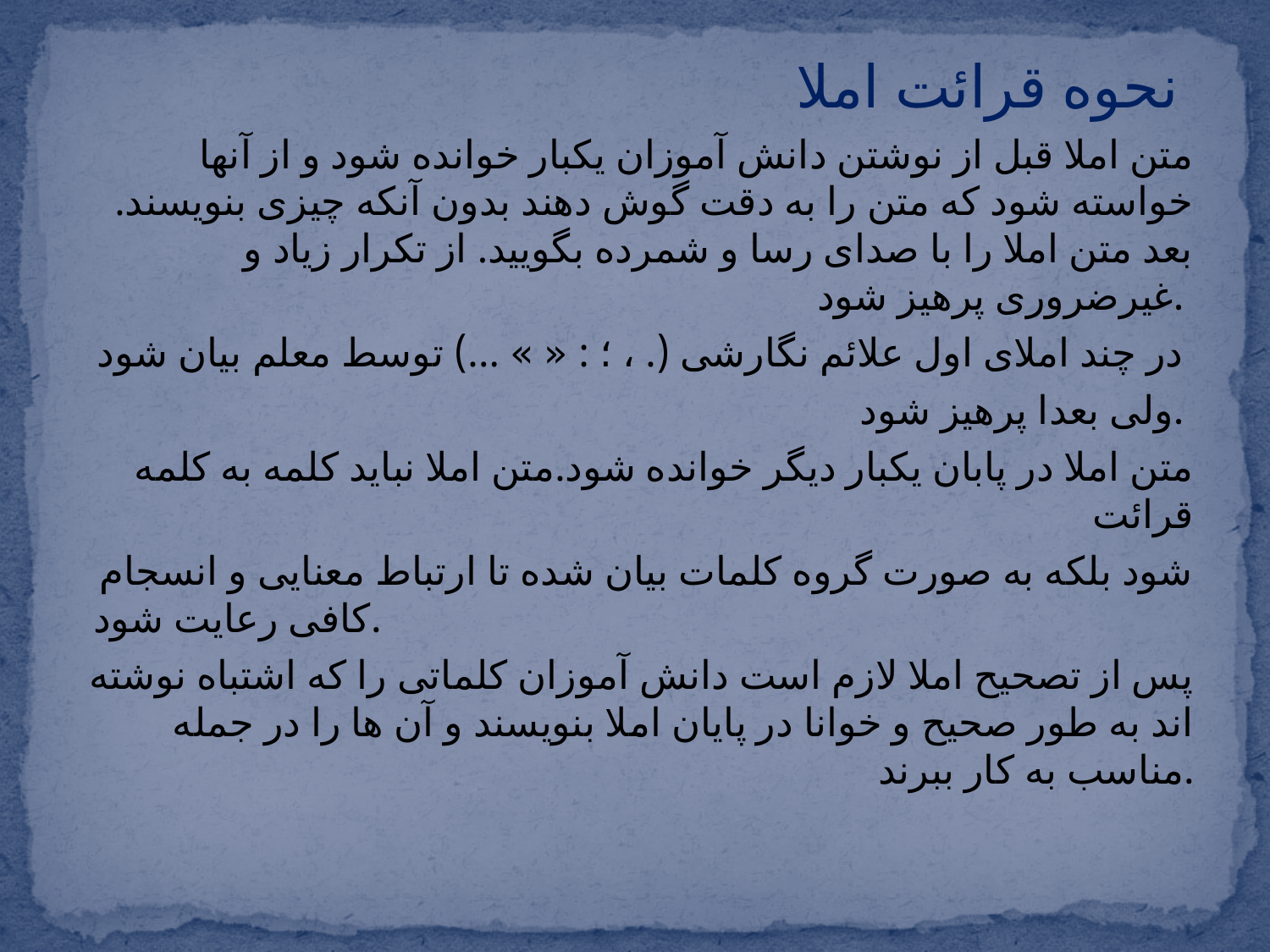

نحوه قرائت املا
متن املا قبل از نوشتن دانش آموزان یکبار خوانده شود و از آنها خواسته شود که متن را به دقت گوش دهند بدون آنکه چیزی بنویسند. بعد متن املا را با صدای رسا و شمرده بگویید. از تکرار زیاد و غیرضروری پرهیز شود.
 در چند املای اول علائم نگارشی (. ، ؛ : « » ...) توسط معلم بیان شود
 ولی بعدا پرهیز شود.
متن املا در پابان یکبار دیگر خوانده شود.متن املا نباید کلمه به کلمه قرائت
شود بلکه به صورت گروه کلمات بیان شده تا ارتباط معنایی و انسجام کافی رعایت شود.
 پس از تصحیح املا لازم است دانش آموزان کلماتی را که اشتباه نوشته اند به طور صحیح و خوانا در پایان املا بنویسند و آن ها را در جمله مناسب به کار ببرند.